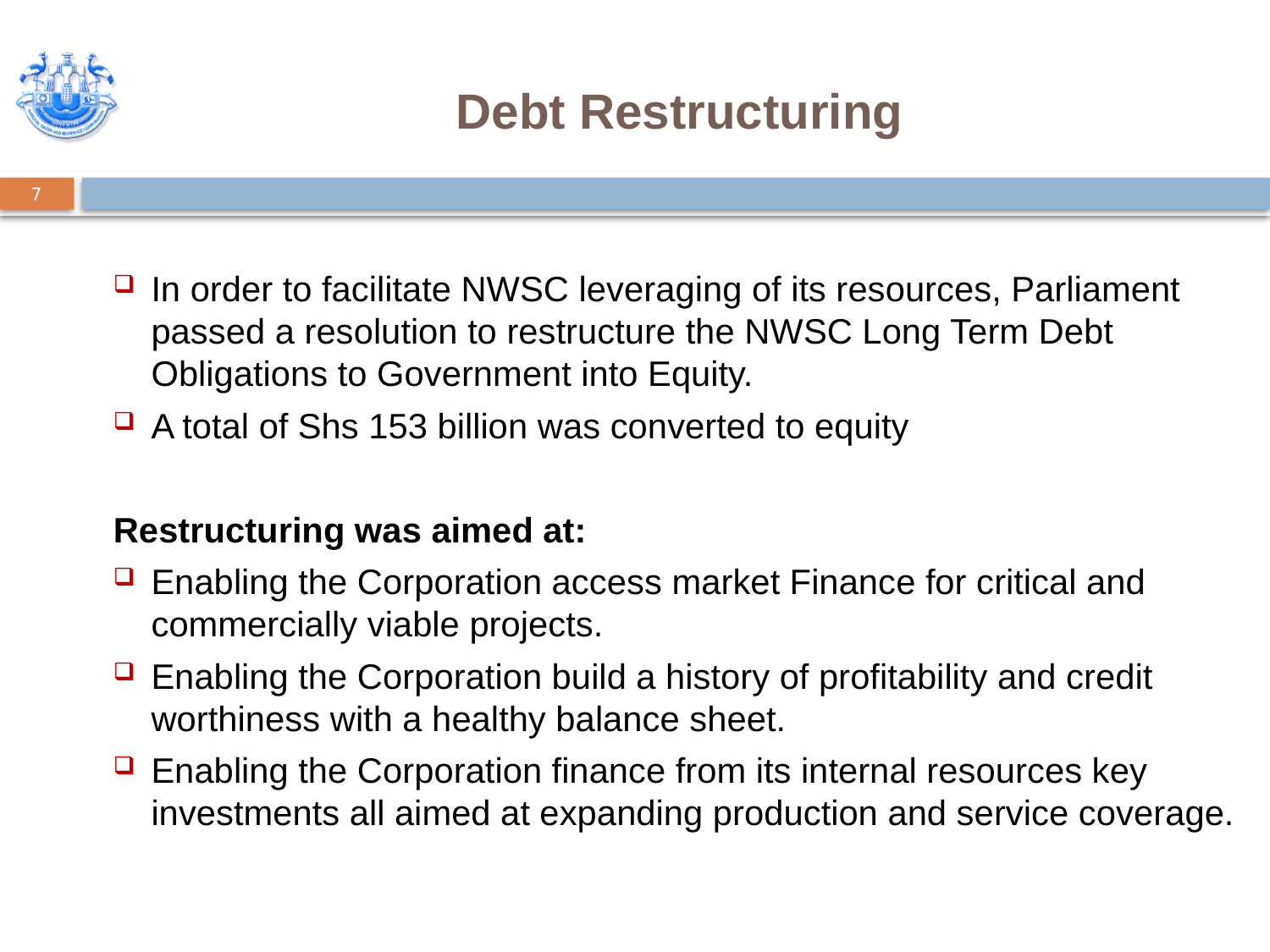

# Debt Restructuring
7

In order to facilitate NWSC leveraging of its resources, Parliament passed a resolution to restructure the NWSC Long Term Debt Obligations to Government into Equity.
A total of Shs 153 billion was converted to equity

Restructuring was aimed at:
Enabling the Corporation access market Finance for critical and commercially viable projects.
Enabling the Corporation build a history of profitability and credit worthiness with a healthy balance sheet.
Enabling the Corporation finance from its internal resources key investments all aimed at expanding production and service coverage.